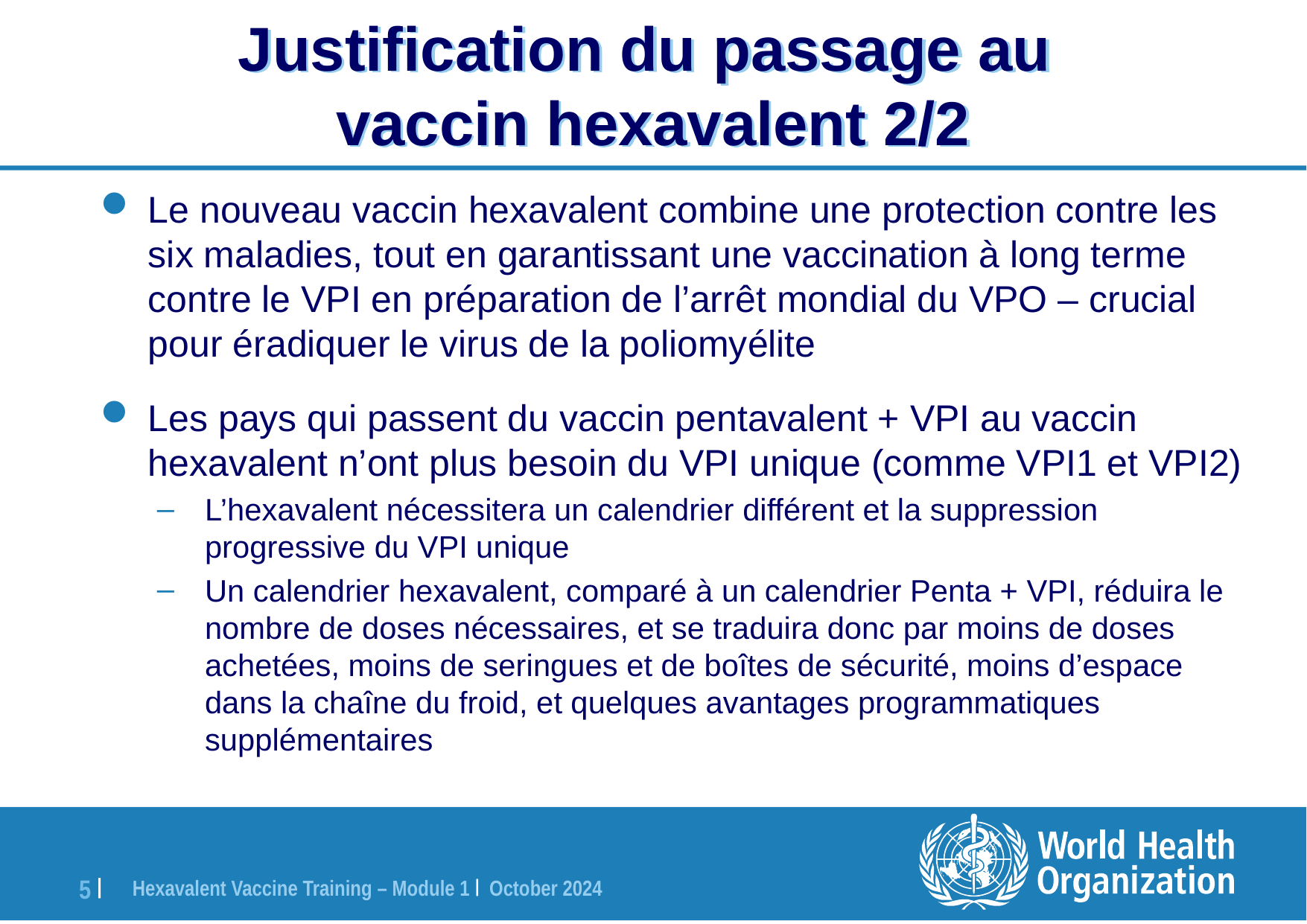

# Justification du passage au vaccin hexavalent 2/2
Le nouveau vaccin hexavalent combine une protection contre les six maladies, tout en garantissant une vaccination à long terme contre le VPI en préparation de l’arrêt mondial du VPO – crucial pour éradiquer le virus de la poliomyélite
Les pays qui passent du vaccin pentavalent + VPI au vaccin hexavalent n’ont plus besoin du VPI unique (comme VPI1 et VPI2)
L’hexavalent nécessitera un calendrier différent et la suppression progressive du VPI unique
Un calendrier hexavalent, comparé à un calendrier Penta + VPI, réduira le nombre de doses nécessaires, et se traduira donc par moins de doses achetées, moins de seringues et de boîtes de sécurité, moins d’espace dans la chaîne du froid, et quelques avantages programmatiques supplémentaires